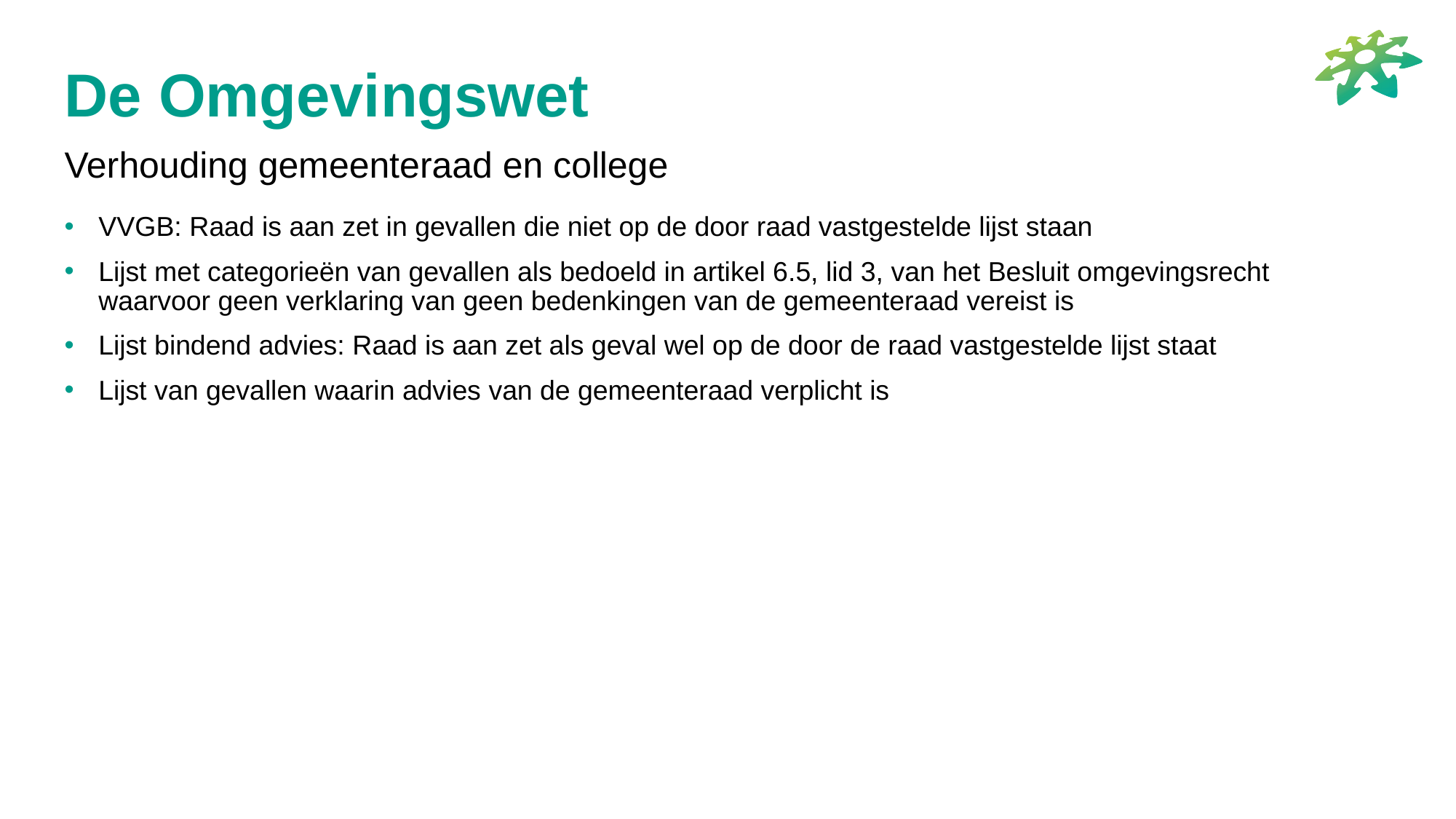

# De Omgevingswet
Verhouding gemeenteraad en college
VVGB: Raad is aan zet in gevallen die niet op de door raad vastgestelde lijst staan
Lijst met categorieën van gevallen als bedoeld in artikel 6.5, lid 3, van het Besluit omgevingsrecht waarvoor geen verklaring van geen bedenkingen van de gemeenteraad vereist is
Lijst bindend advies: Raad is aan zet als geval wel op de door de raad vastgestelde lijst staat
Lijst van gevallen waarin advies van de gemeenteraad verplicht is